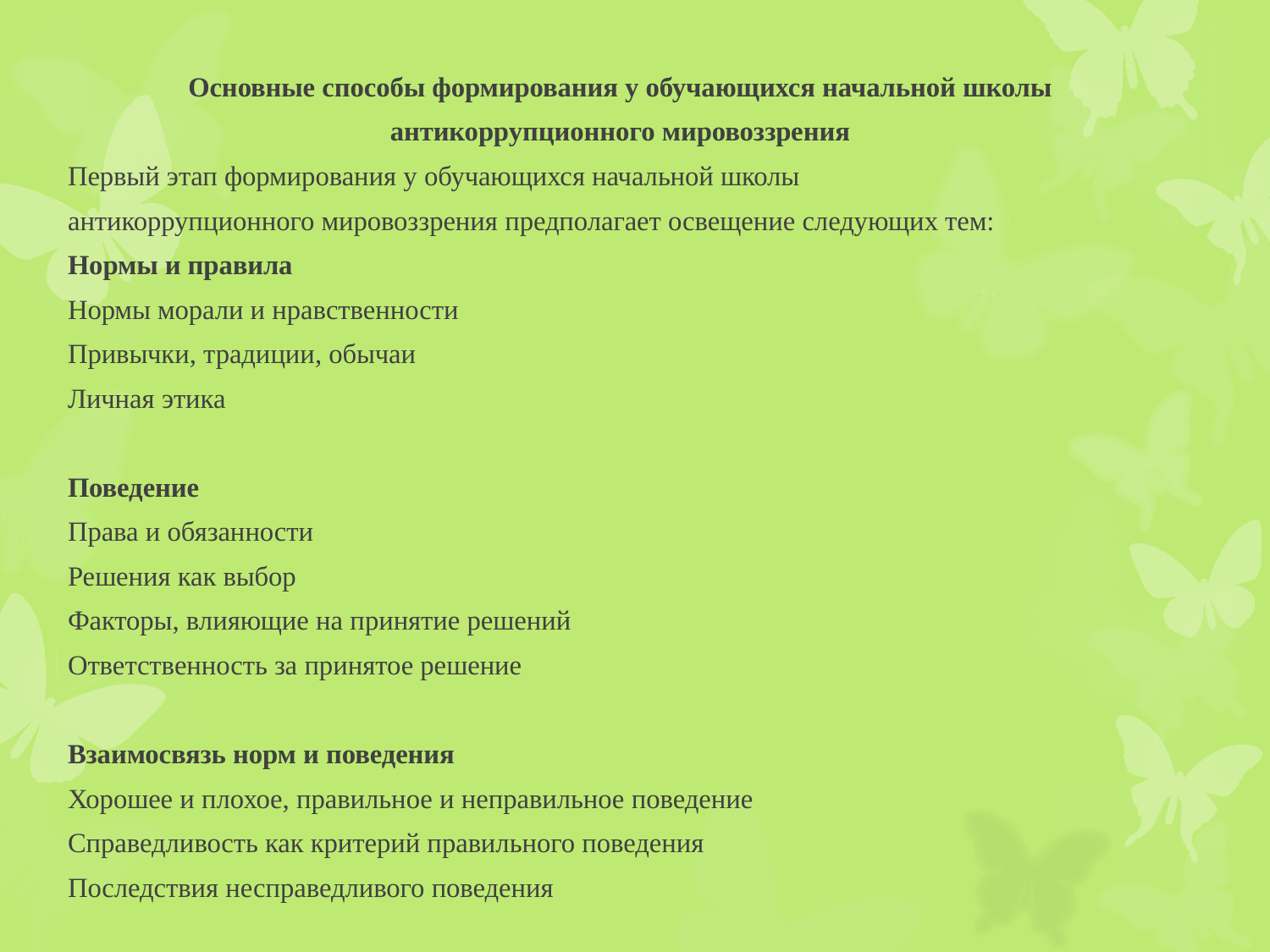

Основные способы формирования у обучающихся начальной школы
антикоррупционного мировоззрения
Первый этап формирования у обучающихся начальной школы
антикоррупционного мировоззрения предполагает освещение следующих тем:
Нормы и правила
Нормы морали и нравственности
Привычки, традиции, обычаи
Личная этика

Поведение
Права и обязанности
Решения как выбор
Факторы, влияющие на принятие решений
Ответственность за принятое решение

Взаимосвязь норм и поведения
Хорошее и плохое, правильное и неправильное поведение
Справедливость как критерий правильного поведения
Последствия несправедливого поведения